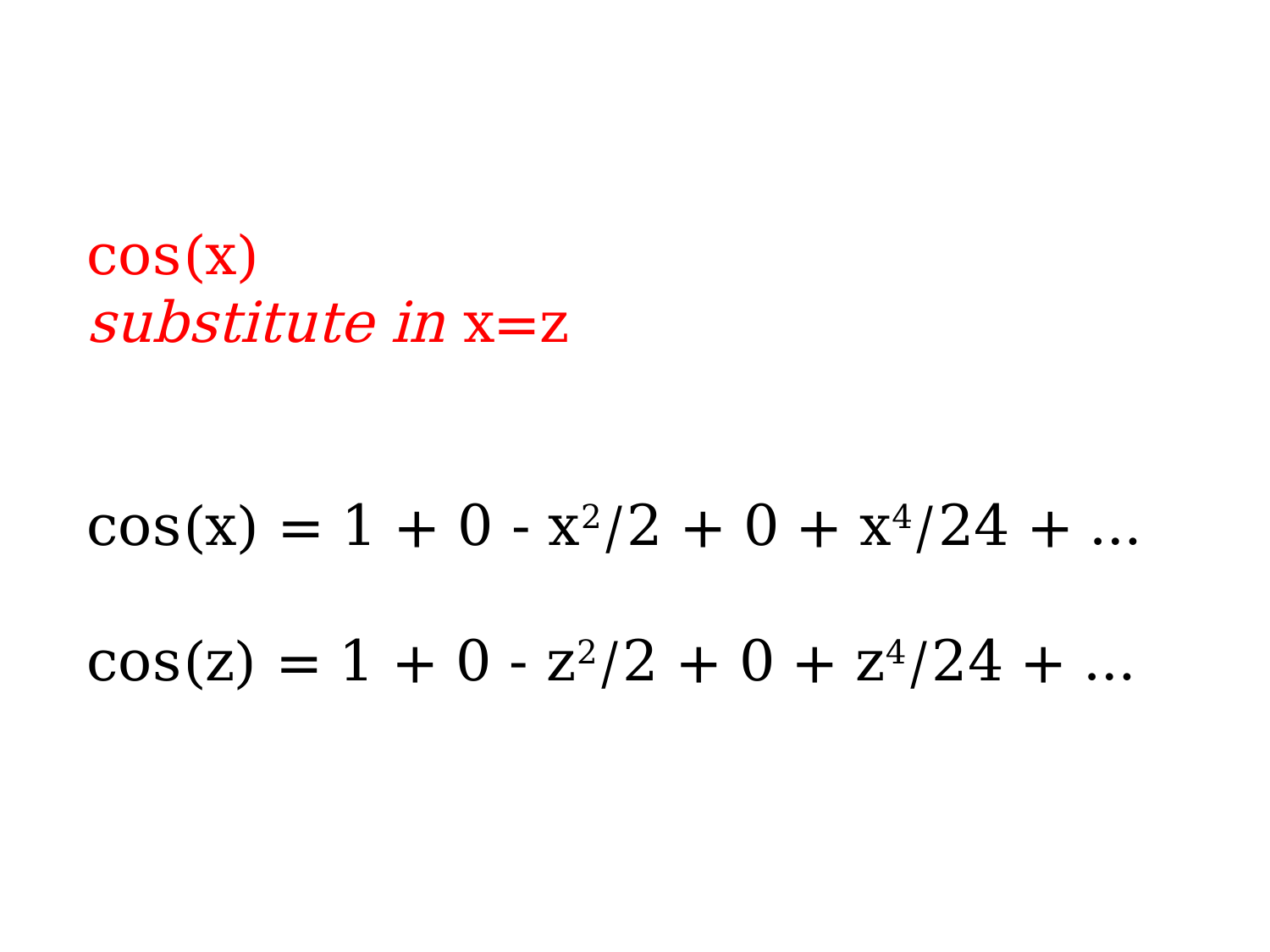

# cos(x) substitute in x=z cos(x) = 1 + 0 - x2/2 + 0 + x4/24 + … cos(z) = 1 + 0 - z2/2 + 0 + z4/24 + …